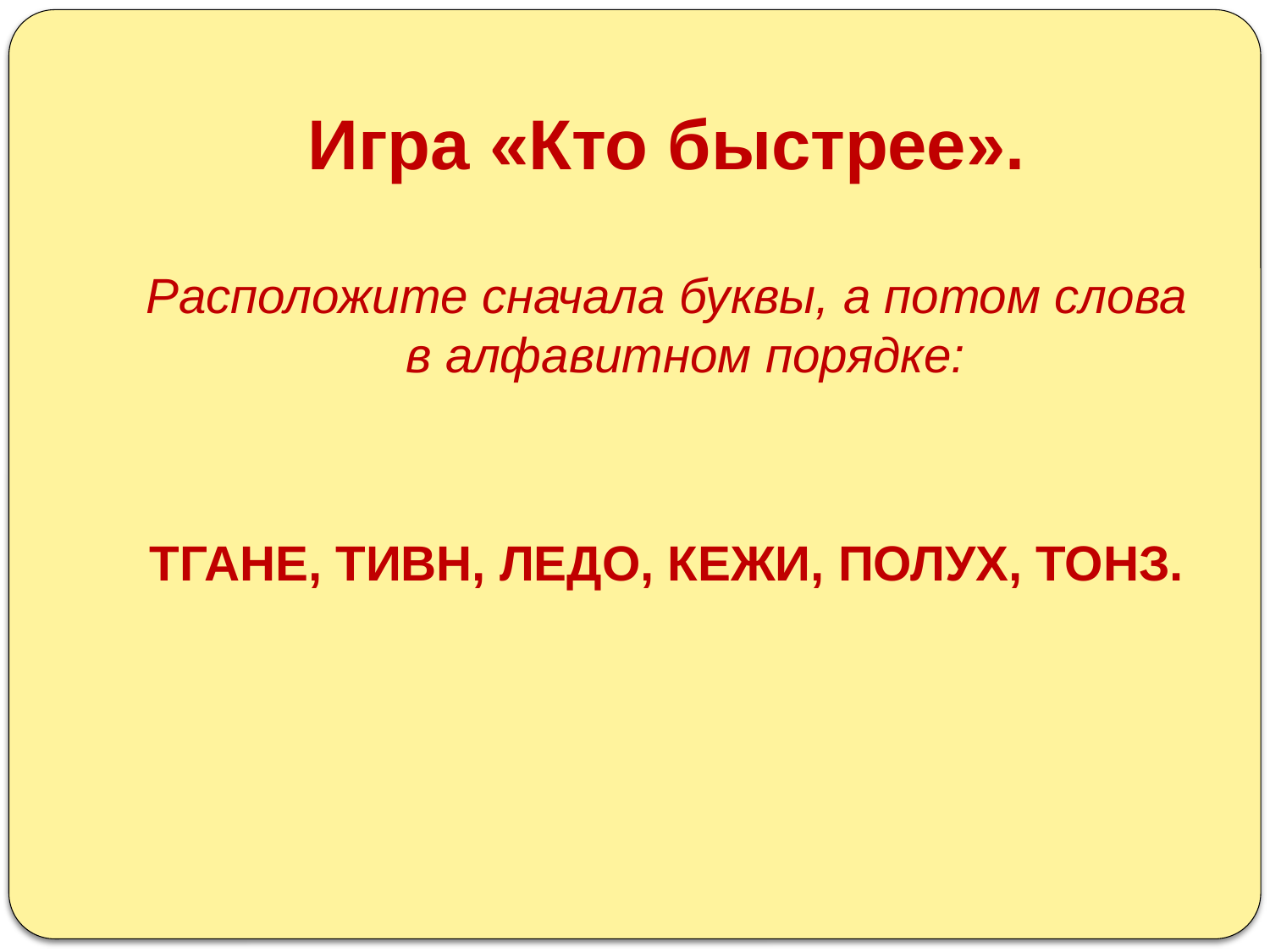

# Игра «Кто быстрее».
Расположите сначала буквы, а потом слова в алфавитном порядке:

ТГАНЕ, ТИВН, ЛЕДО, КЕЖИ, ПОЛУХ, ТОНЗ.